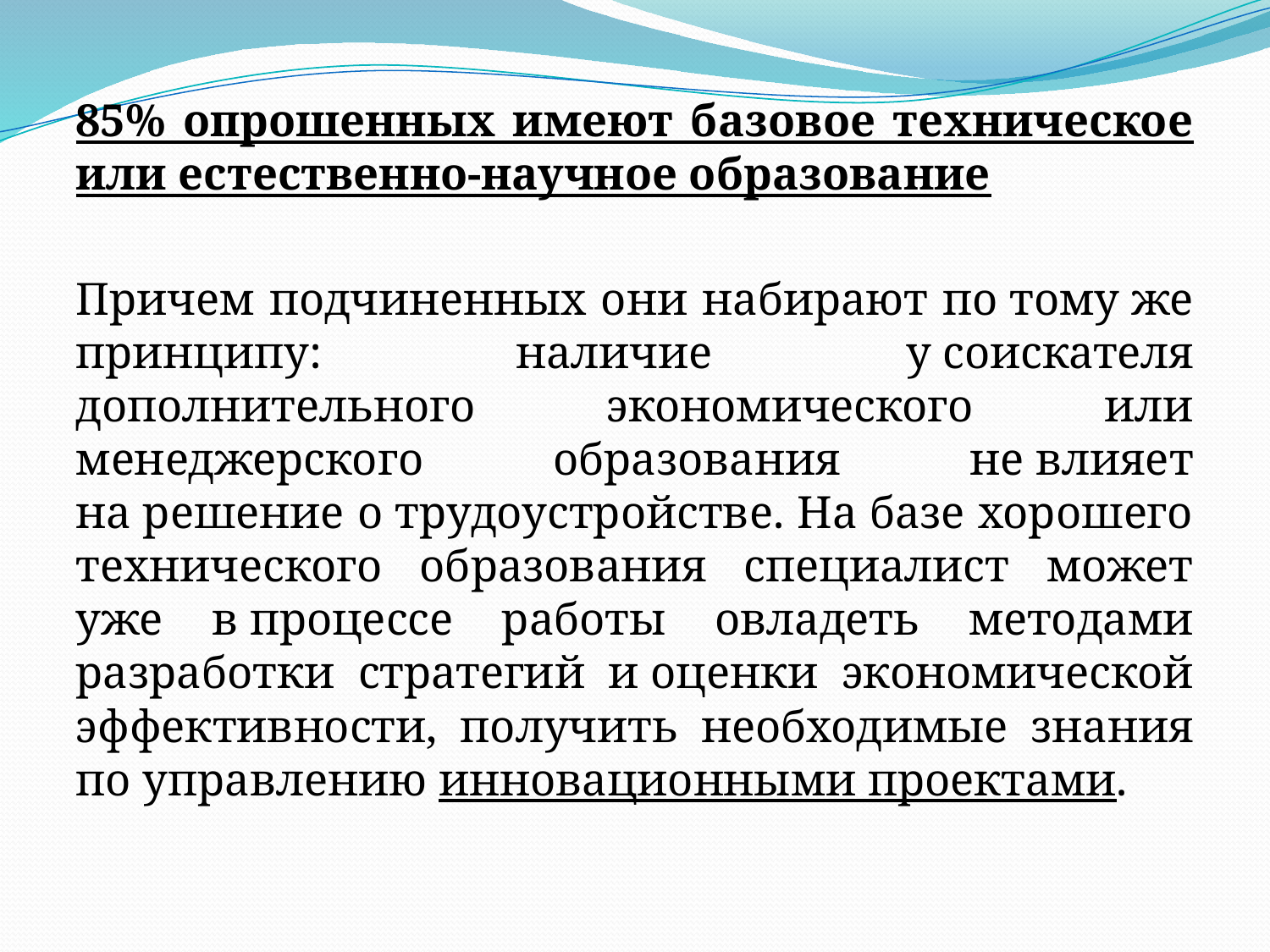

85% опрошенных имеют базовое техническое или естественно-научное образование

Причем подчиненных они набирают по тому же принципу: наличие у соискателя дополнительного экономического или менеджерского образования не влияет на решение о трудоустройстве. На базе хорошего технического образования специалист может уже в процессе работы овладеть методами разработки стратегий и оценки экономической эффективности, получить необходимые знания по управлению инновационными проектами.